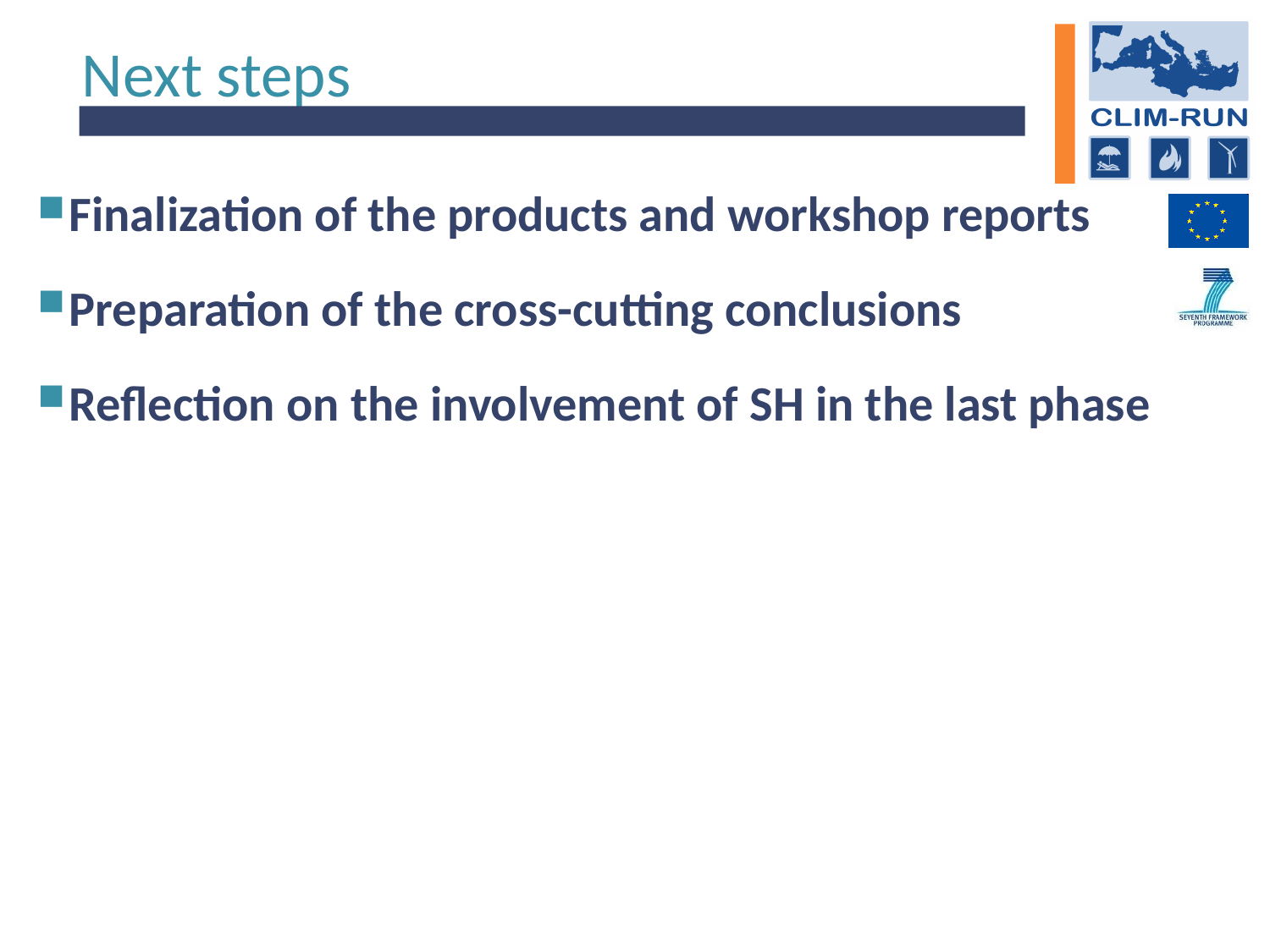

# Next steps

Finalization of the products and workshop reports
Preparation of the cross-cutting conclusions
Reflection on the involvement of SH in the last phase